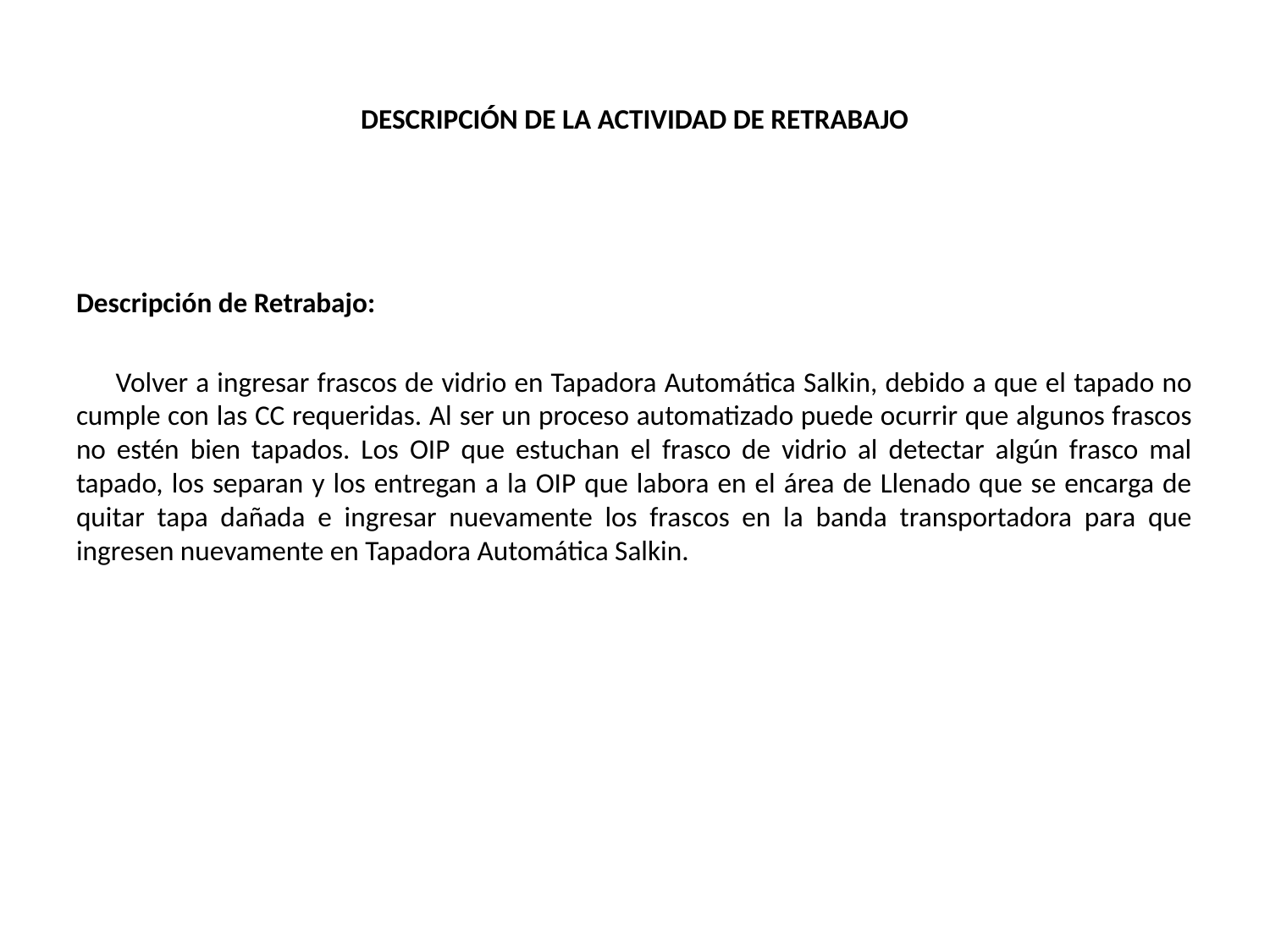

# DESCRIPCIÓN DE LA ACTIVIDAD DE RETRABAJO

Descripción de Retrabajo:

     Volver a ingresar frascos de vidrio en Tapadora Automática Salkin, debido a que el tapado no cumple con las CC requeridas. Al ser un proceso automatizado puede ocurrir que algunos frascos no estén bien tapados. Los OIP que estuchan el frasco de vidrio al detectar algún frasco mal tapado, los separan y los entregan a la OIP que labora en el área de Llenado que se encarga de quitar tapa dañada e ingresar nuevamente los frascos en la banda transportadora para que ingresen nuevamente en Tapadora Automática Salkin.